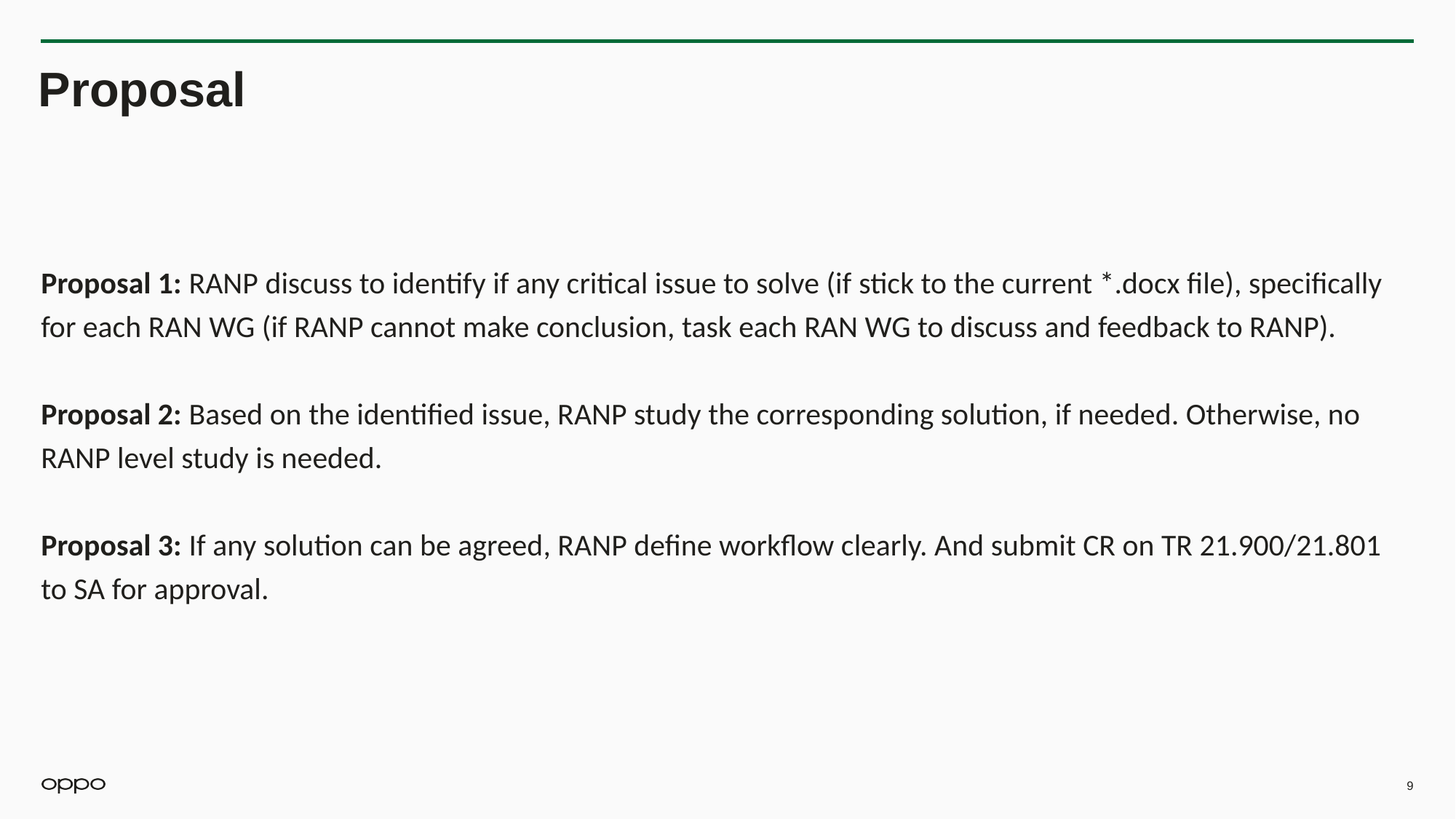

# Proposal
Proposal 1: RANP discuss to identify if any critical issue to solve (if stick to the current *.docx file), specifically for each RAN WG (if RANP cannot make conclusion, task each RAN WG to discuss and feedback to RANP).

Proposal 2: Based on the identified issue, RANP study the corresponding solution, if needed. Otherwise, no RANP level study is needed.

Proposal 3: If any solution can be agreed, RANP define workflow clearly. And submit CR on TR 21.900/21.801 to SA for approval.

9